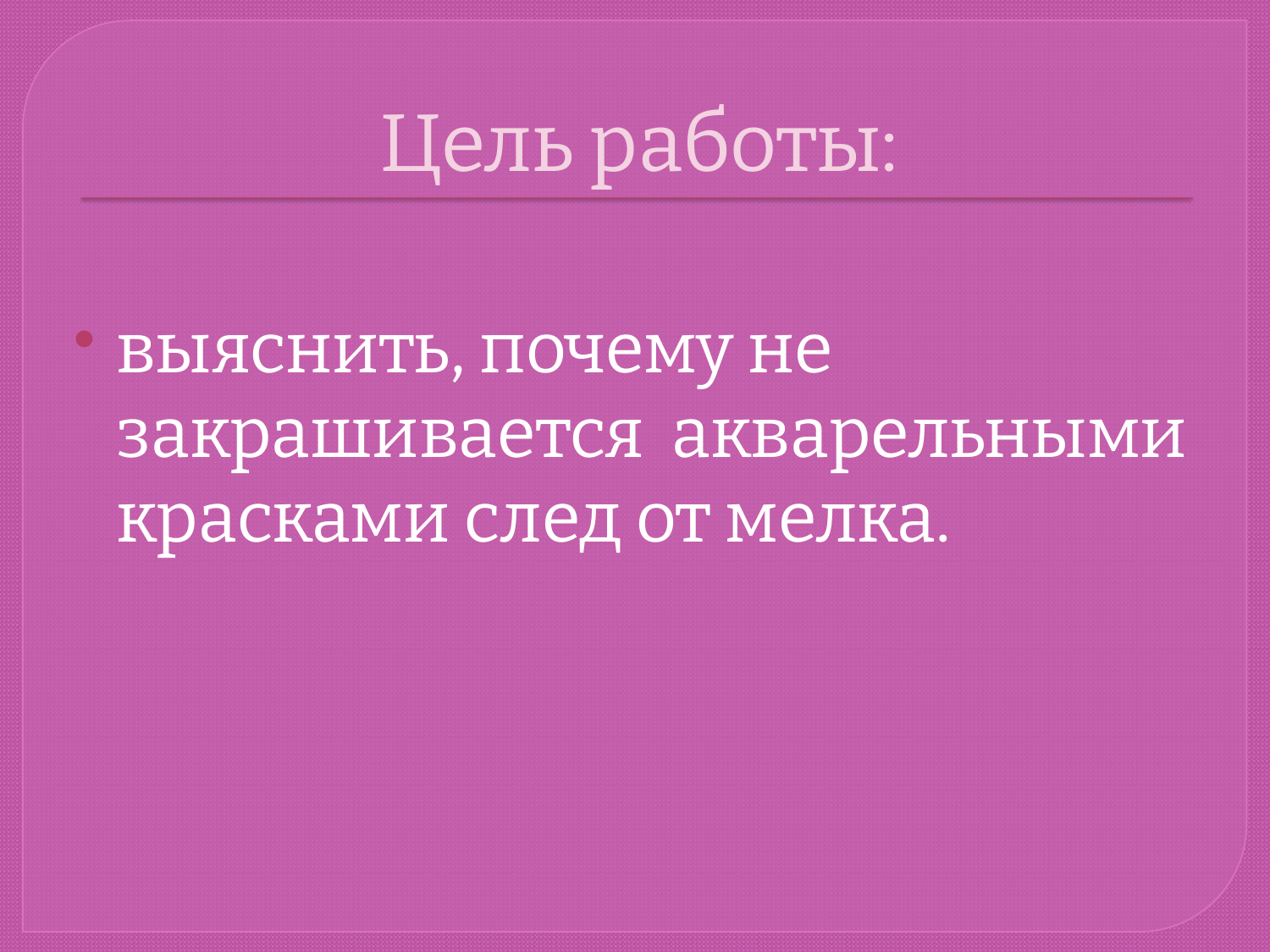

# Цель работы:
выяснить, почему не закрашивается  акварельными красками след от мелка.